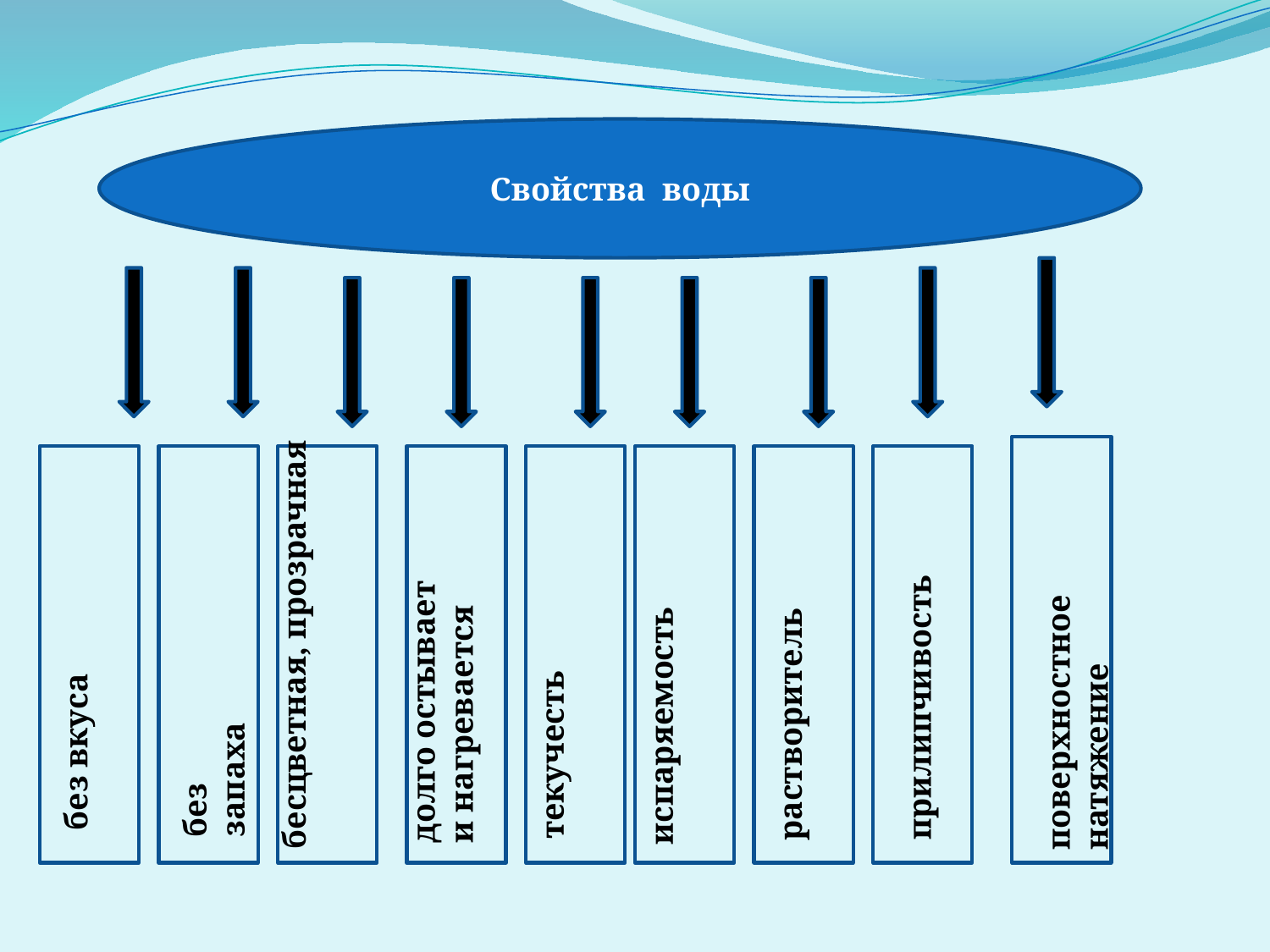

Свойства  воды

поверхностное натяжение

бесцветная, прозрачная

без вкуса
прилипчивость
долго остывает
и нагревается

испаряемость

растворитель

без запаха

текучесть